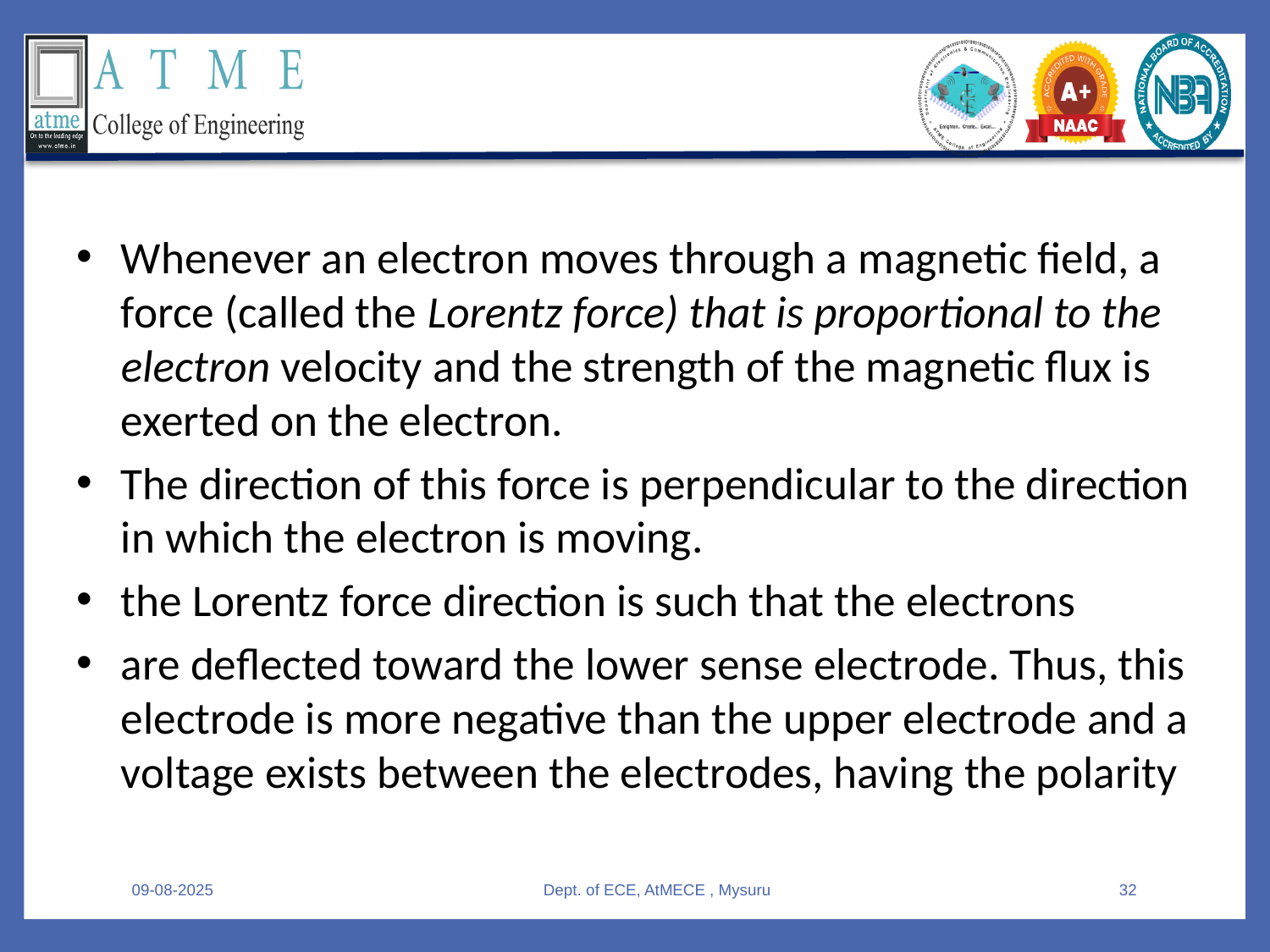

Whenever an electron moves through a magnetic field, a force (called the Lorentz force) that is proportional to the electron velocity and the strength of the magnetic flux is exerted on the electron.
The direction of this force is perpendicular to the direction in which the electron is moving.
the Lorentz force direction is such that the electrons
are deflected toward the lower sense electrode. Thus, this electrode is more negative than the upper electrode and a voltage exists between the electrodes, having the polarity
09-08-2025
Dept. of ECE, AtMECE , Mysuru
32